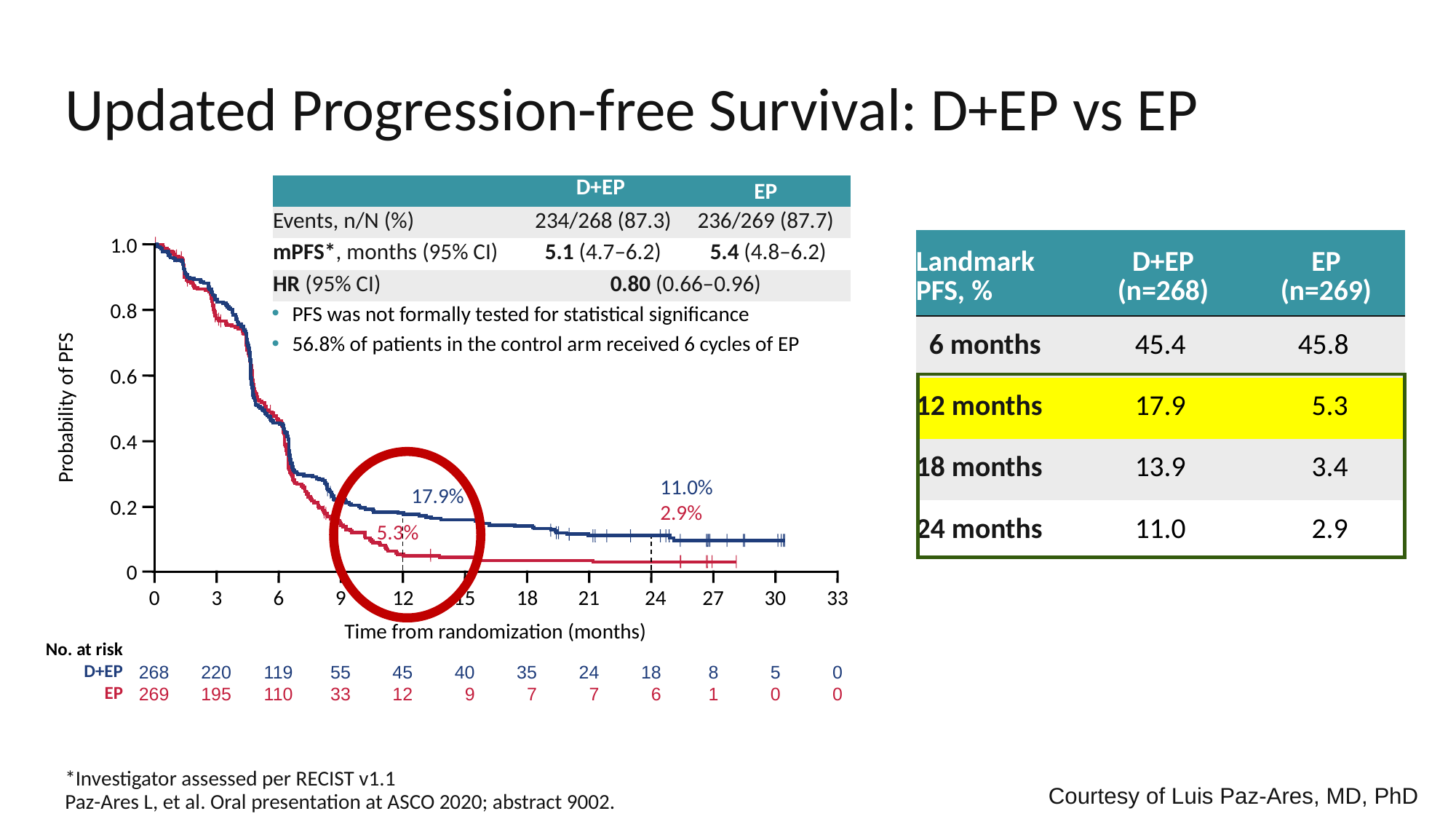

# Updated Progression-free Survival: D+EP vs EP
|  | D+EP | EP |
| --- | --- | --- |
| Events, n/N (%) | 234/268 (87.3) | 236/269 (87.7) |
| mPFS\*, months (95% CI) | 5.1 (4.7–6.2) | 5.4 (4.8–6.2) |
| HR (95% CI) | 0.80 (0.66–0.96) |  |
| Landmark PFS, % | D+EP (n=268) | EP (n=269) |
| --- | --- | --- |
| 6 months | 45.4 | 45.8 |
| 12 months | 17.9 | 5.3 |
| 18 months | 13.9 | 3.4 |
| 24 months | 11.0 | 2.9 |
1.0

PFS was not formally tested for statistical significance
56.8% of patients in the control arm received 6 cycles of EP
0.8

0.6

Probability of PFS
0.4

11.0%
17.9%
2.9%
0.2

5.3%
0
0
3
6
9
12
15
18
21
24
27
30
33

Time from randomization (months)
| No. at risk |  |  |  |  |  |  |  |  |  |  |  |  |  |
| --- | --- | --- | --- | --- | --- | --- | --- | --- | --- | --- | --- | --- | --- |
| D+EP | 268 | 220 | 119 | 55 | 45 | 40 | 35 | 24 | 18 | 8 | 5 | 0 |  |
| EP | 269 | 195 | 110 | 33 | 12 | 9 | 7 | 7 | 6 | 1 | 0 | 0 |  |
*Investigator assessed per RECIST v1.1
Paz-Ares L, et al. Oral presentation at ASCO 2020; abstract 9002.
Courtesy of Luis Paz-Ares, MD, PhD